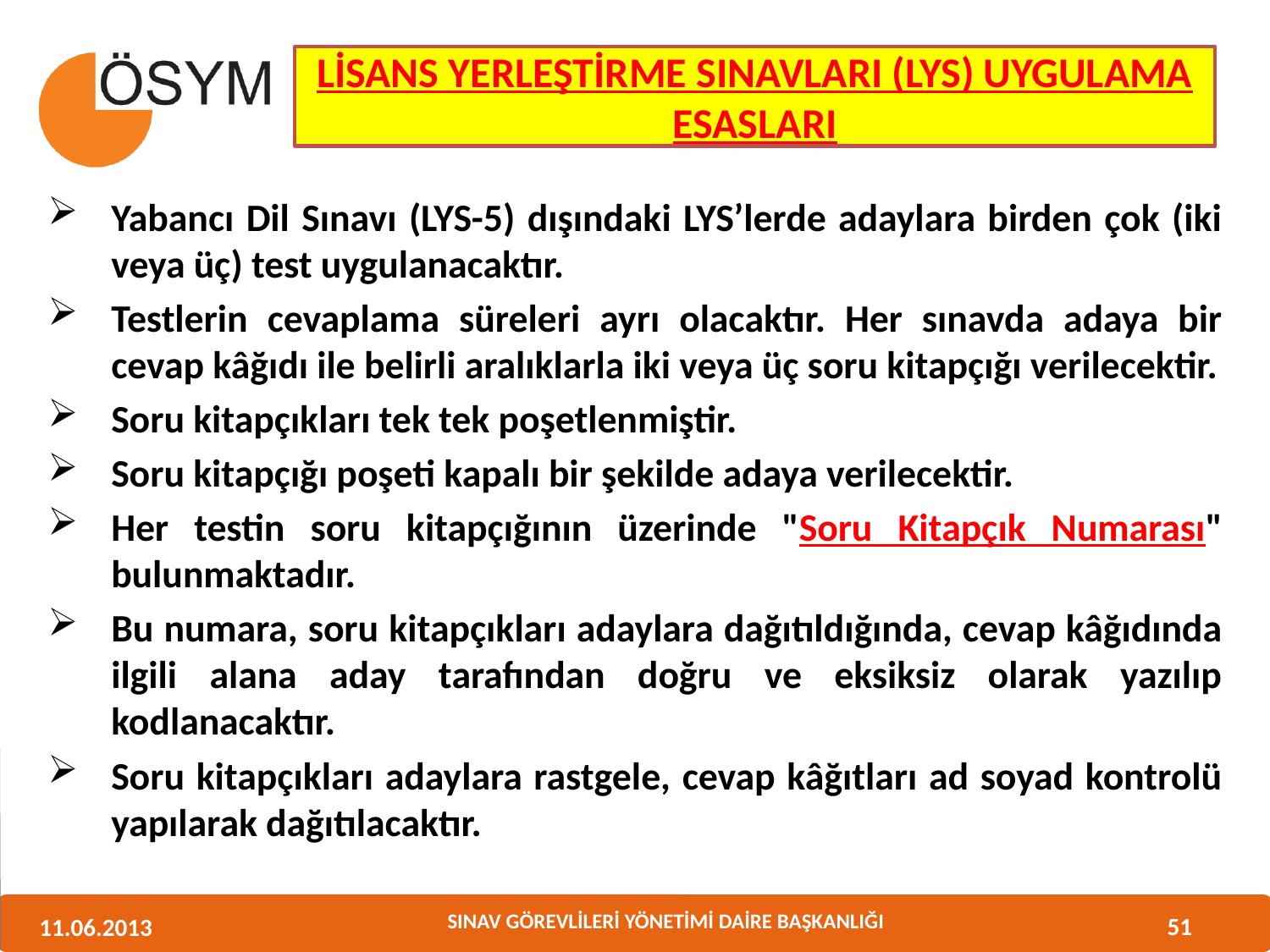

LİSANS YERLEŞTİRME SINAVLARI (LYS) UYGULAMA ESASLARI
Yabancı Dil Sınavı (LYS-5) dışındaki LYS’lerde adaylara birden çok (iki veya üç) test uygulanacaktır.
Testlerin cevaplama süreleri ayrı olacaktır. Her sınavda adaya bir cevap kâğıdı ile belirli aralıklarla iki veya üç soru kitapçığı verilecektir.
Soru kitapçıkları tek tek poşetlenmiştir.
Soru kitapçığı poşeti kapalı bir şekilde adaya verilecektir.
Her testin soru kitapçığının üzerinde "Soru Kitapçık Numarası" bulunmaktadır.
Bu numara, soru kitapçıkları adaylara dağıtıldığında, cevap kâğıdında ilgili alana aday tarafından doğru ve eksiksiz olarak yazılıp kodlanacaktır.
Soru kitapçıkları adaylara rastgele, cevap kâğıtları ad soyad kontrolü yapılarak dağıtılacaktır.
51
11.06.2013